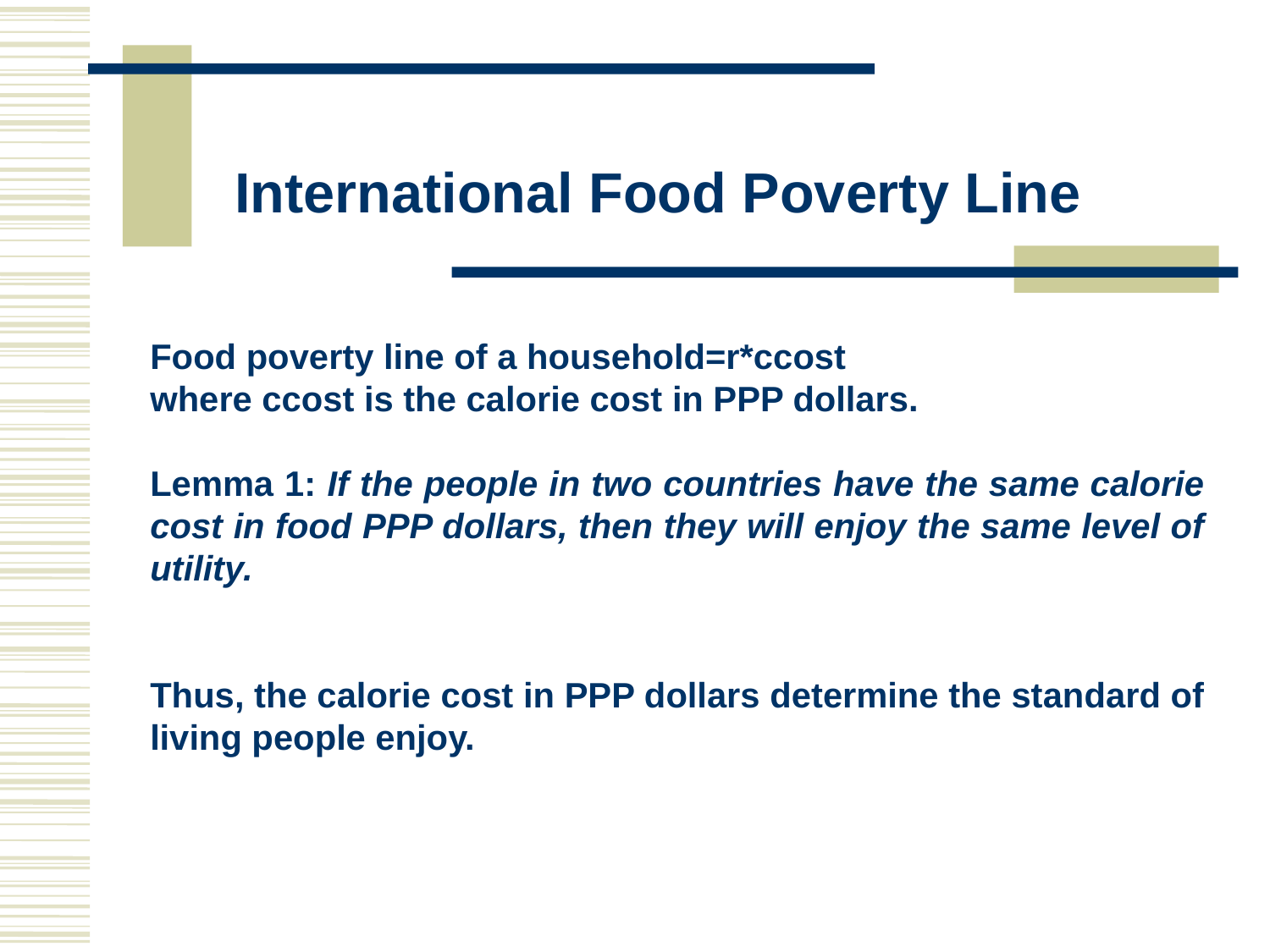

# International Food Poverty Line

Food poverty line of a household=r*ccost
where ccost is the calorie cost in PPP dollars.

Lemma 1: If the people in two countries have the same calorie cost in food PPP dollars, then they will enjoy the same level of utility.

Thus, the calorie cost in PPP dollars determine the standard of
living people enjoy.